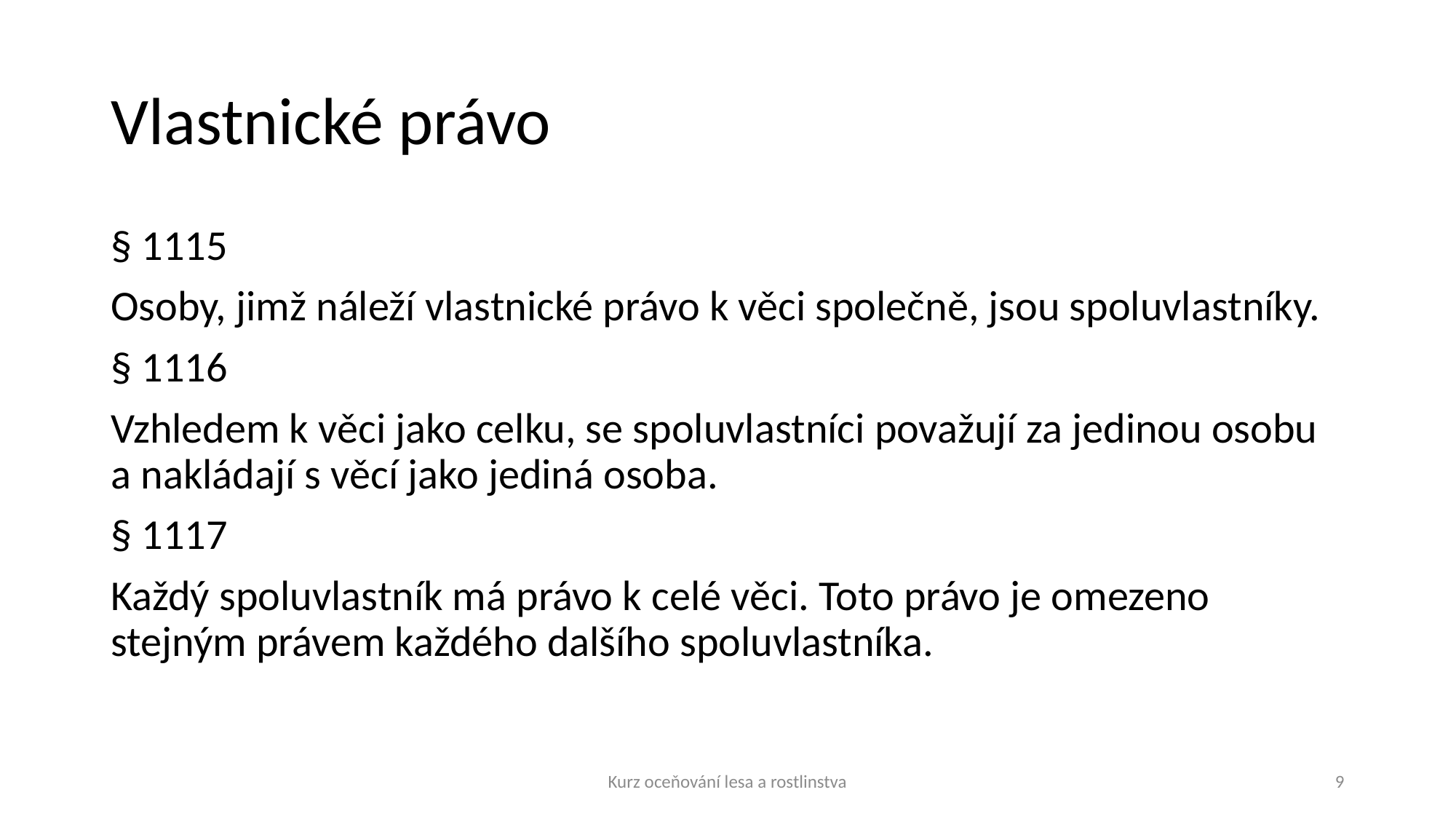

# Vlastnické právo
§ 1115
Osoby, jimž náleží vlastnické právo k věci společně, jsou spoluvlastníky.
§ 1116
Vzhledem k věci jako celku, se spoluvlastníci považují za jedinou osobu a nakládají s věcí jako jediná osoba.
§ 1117
Každý spoluvlastník má právo k celé věci. Toto právo je omezeno stejným právem každého dalšího spoluvlastníka.

Kurz oceňování lesa a rostlinstva
9